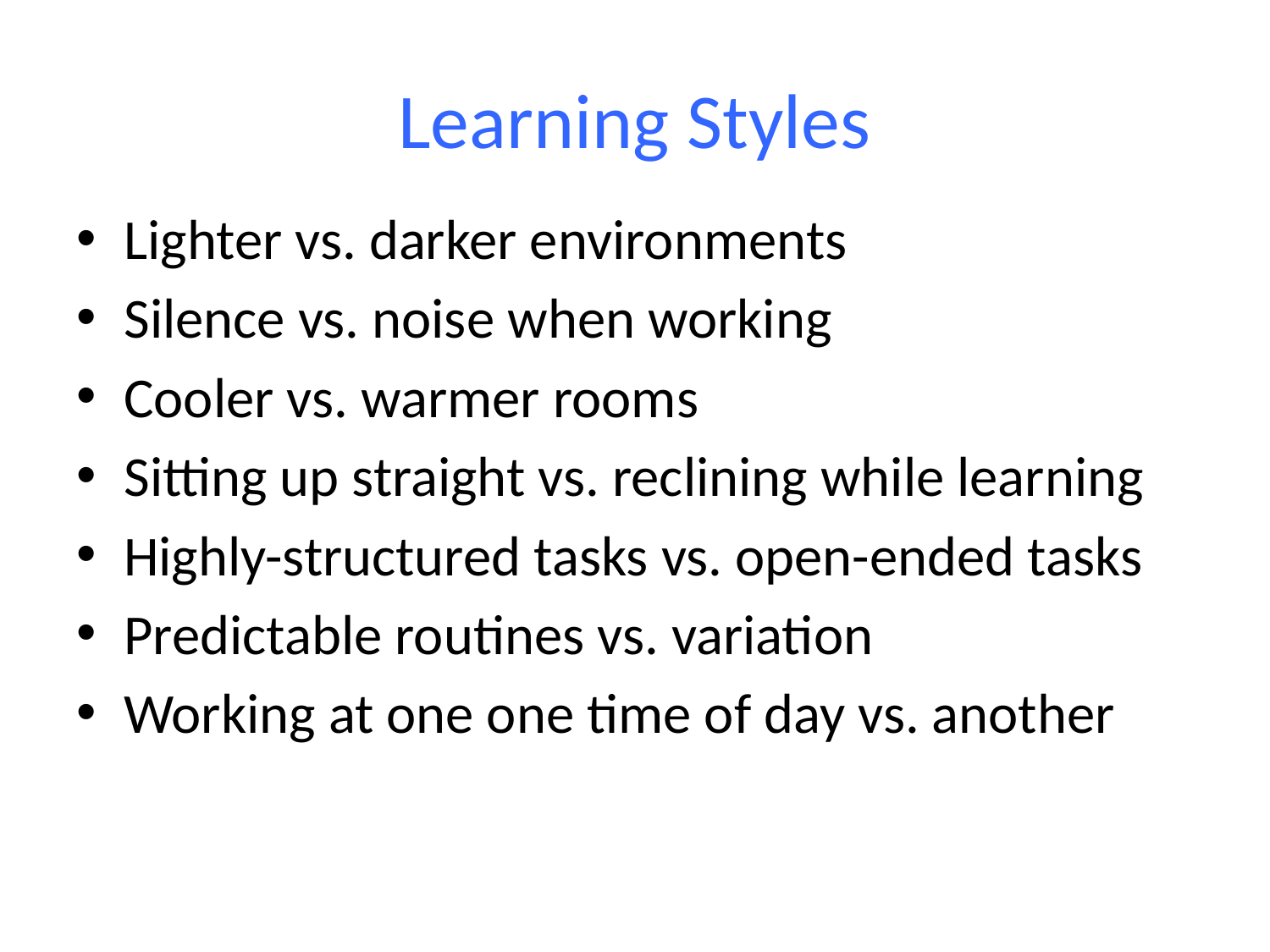

# Learning Styles
Lighter vs. darker environments
Silence vs. noise when working
Cooler vs. warmer rooms
Sitting up straight vs. reclining while learning
Highly-structured tasks vs. open-ended tasks
Predictable routines vs. variation
Working at one one time of day vs. another